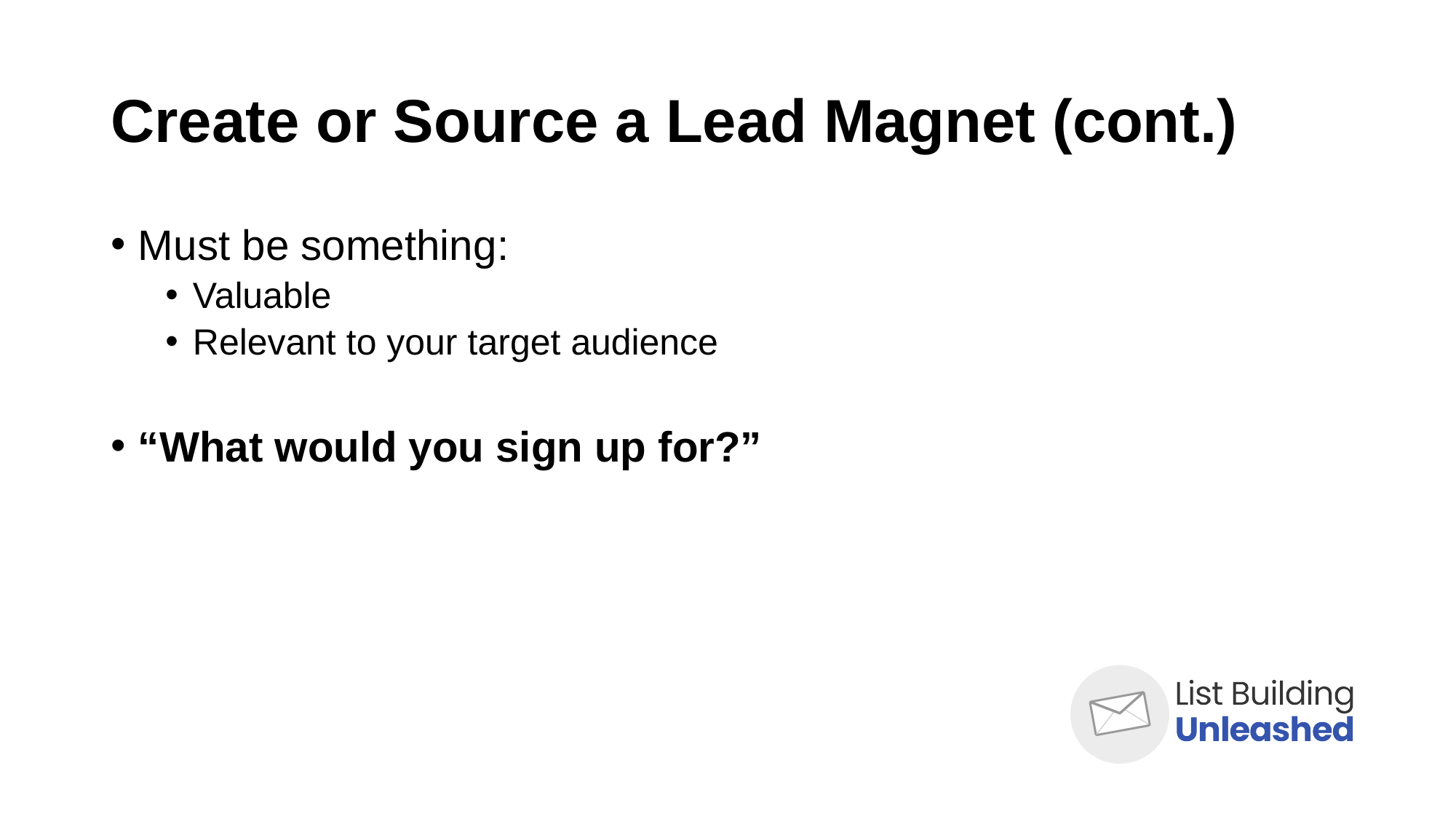

# Create or Source a Lead Magnet (cont.)
Must be something:
Valuable
Relevant to your target audience

“What would you sign up for?”